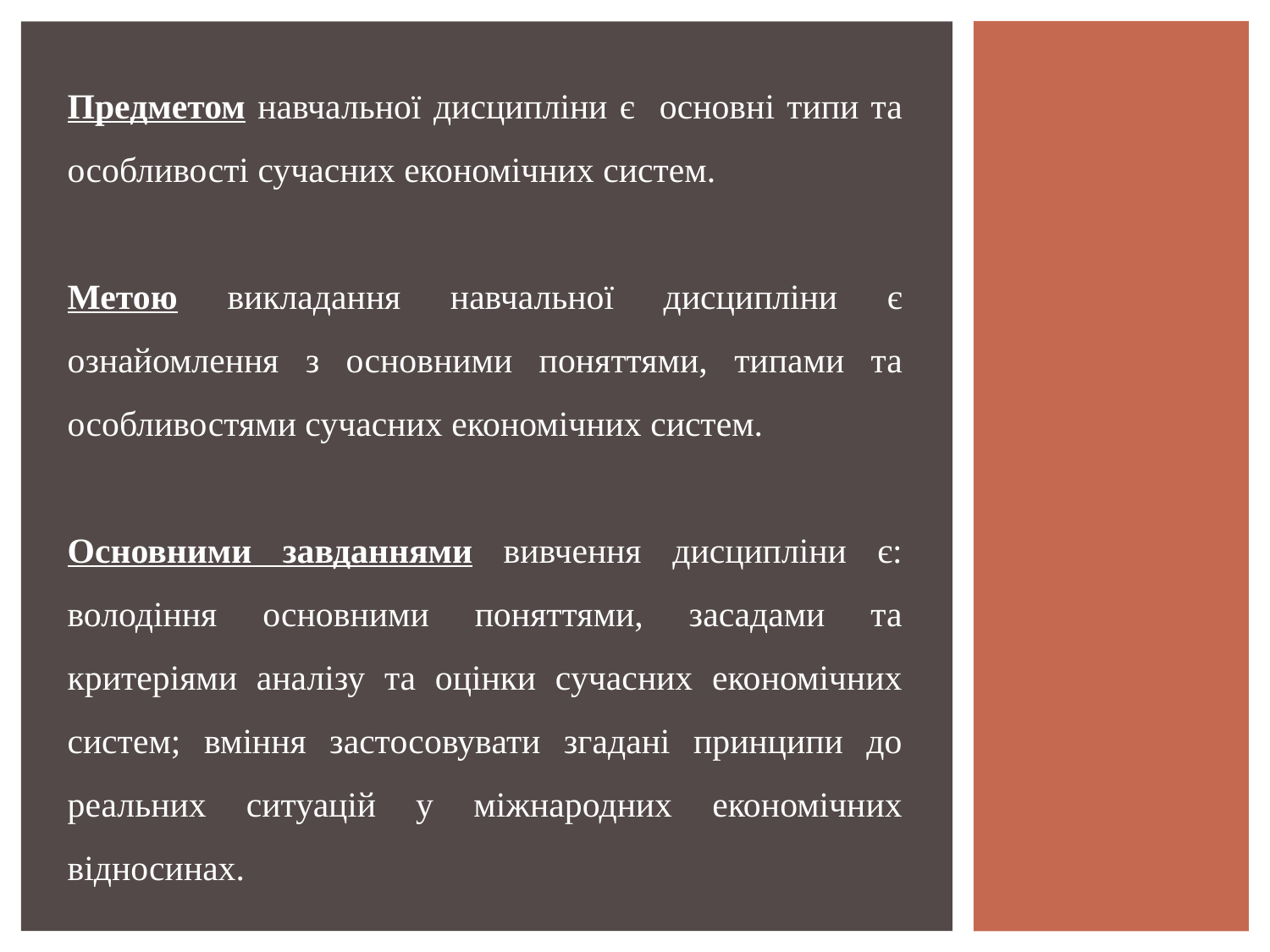

Предметом навчальної дисципліни є  основні типи та особливості сучасних економічних систем.
Метою викладання навчальної дисципліни є ознайомлення з основними поняттями, типами та особливостями сучасних економічних систем.
Основними завданнями вивчення дисципліни є: володіння основними поняттями, засадами та критеріями аналізу та оцінки сучасних економічних систем; вміння застосовувати згадані принципи до реальних ситуацій у міжнародних економічних відносинах.